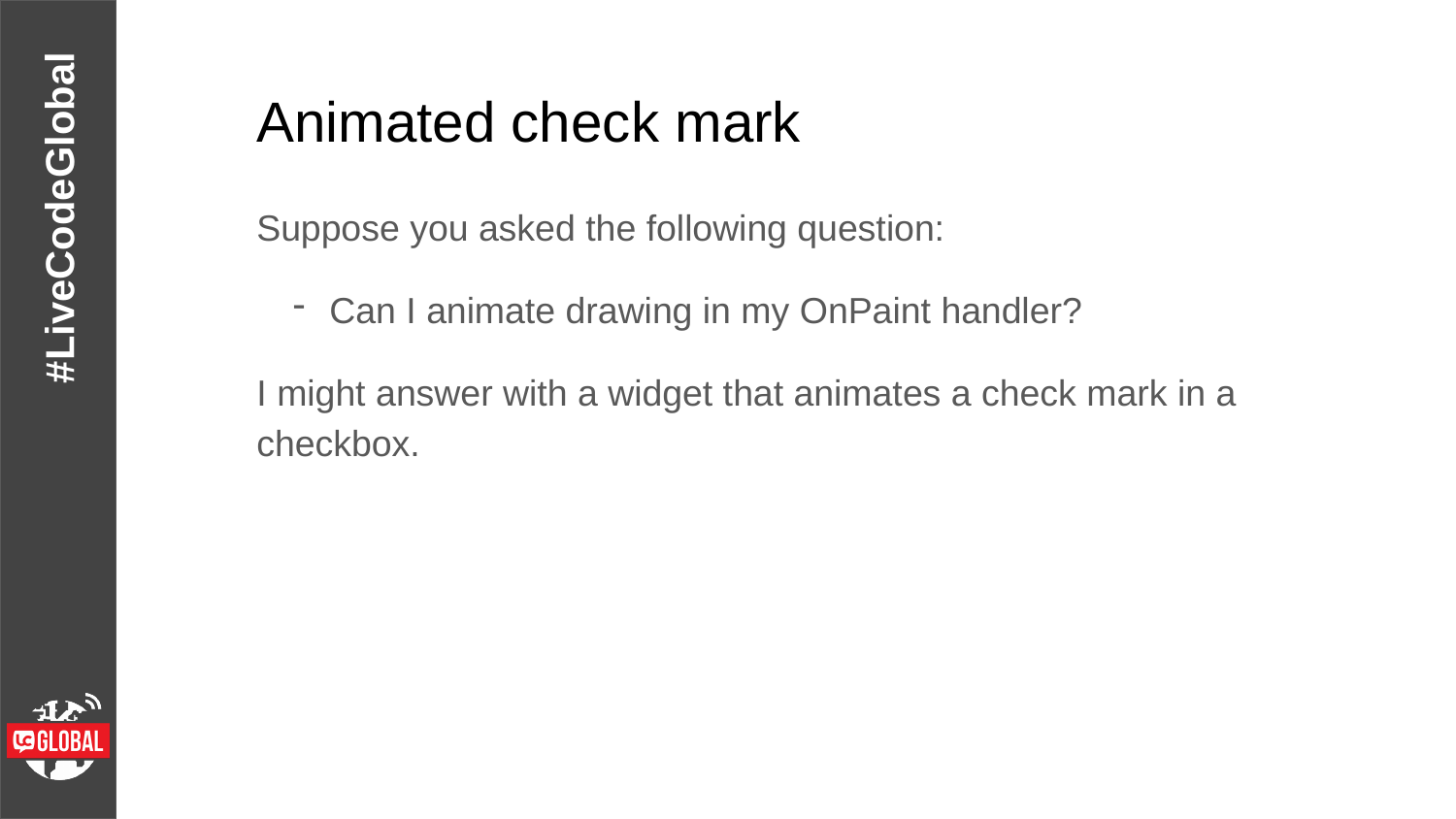

# Animated check mark
Suppose you asked the following question:
Can I animate drawing in my OnPaint handler?
I might answer with a widget that animates a check mark in a checkbox.